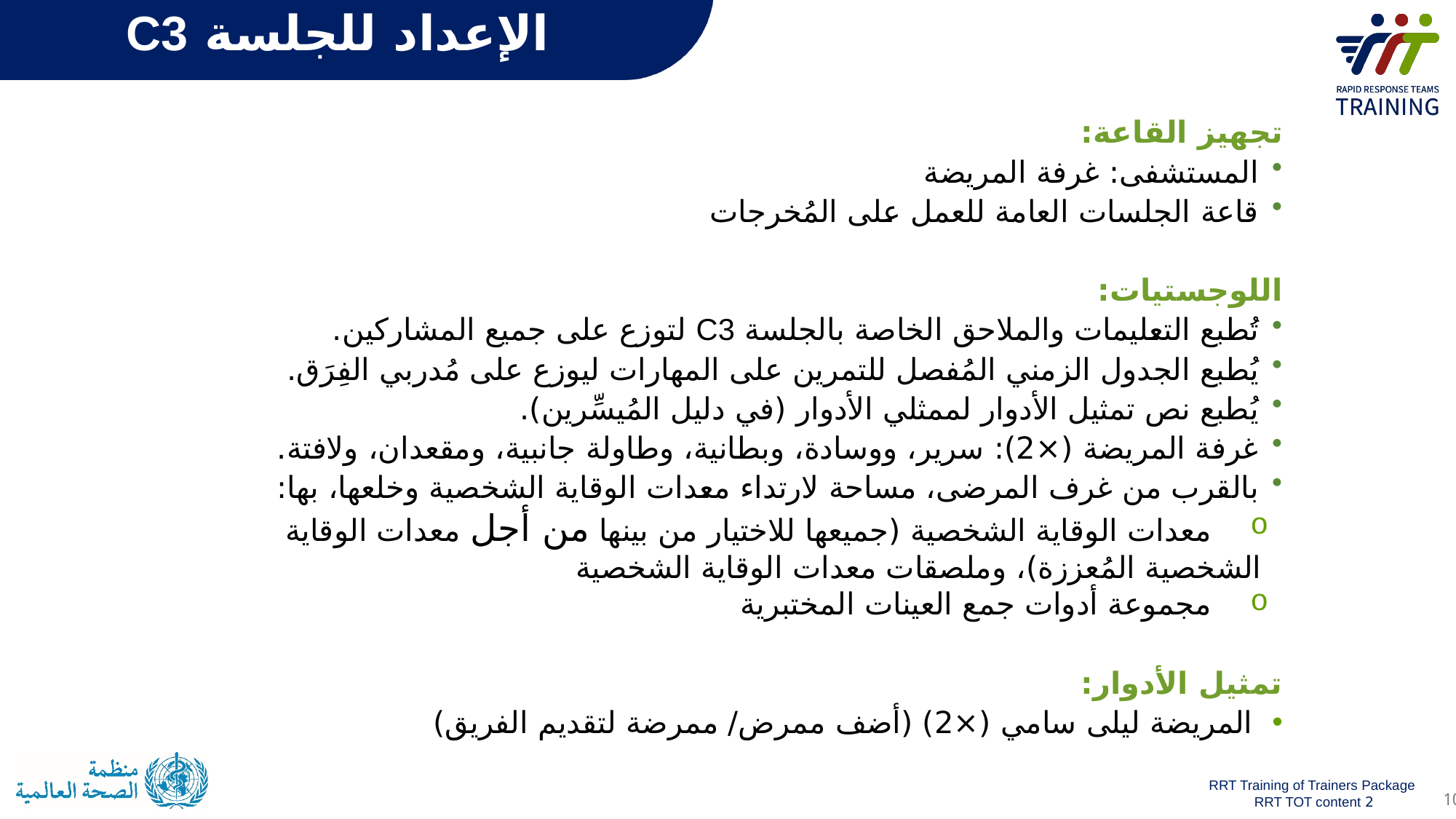

# الإعداد للجلسة C3
تجهيز القاعة:
المستشفى: غرفة المريضة
قاعة الجلسات العامة للعمل على المُخرجات

اللوجستيات:
تُطبع التعليمات والملاحق الخاصة بالجلسة C3 لتوزع على جميع المشاركين.
يُطبع الجدول الزمني المُفصل للتمرين على المهارات ليوزع على مُدربي الفِرَق.
يُطبع نص تمثيل الأدوار لممثلي الأدوار (في دليل المُيسِّرين).
غرفة المريضة (×2): سرير، ووسادة، وبطانية، وطاولة جانبية، ومقعدان، ولافتة.
بالقرب من غرف المرضى، مساحة لارتداء معدات الوقاية الشخصية وخلعها، بها:
    معدات الوقاية الشخصية (جميعها للاختيار من بينها من أجل معدات الوقاية الشخصية المُعززة)، وملصقات معدات الوقاية الشخصية
    مجموعة أدوات جمع العينات المختبرية

تمثيل الأدوار:
  المريضة ليلى سامي (×2) (أضف ممرض/ ممرضة لتقديم الفريق)